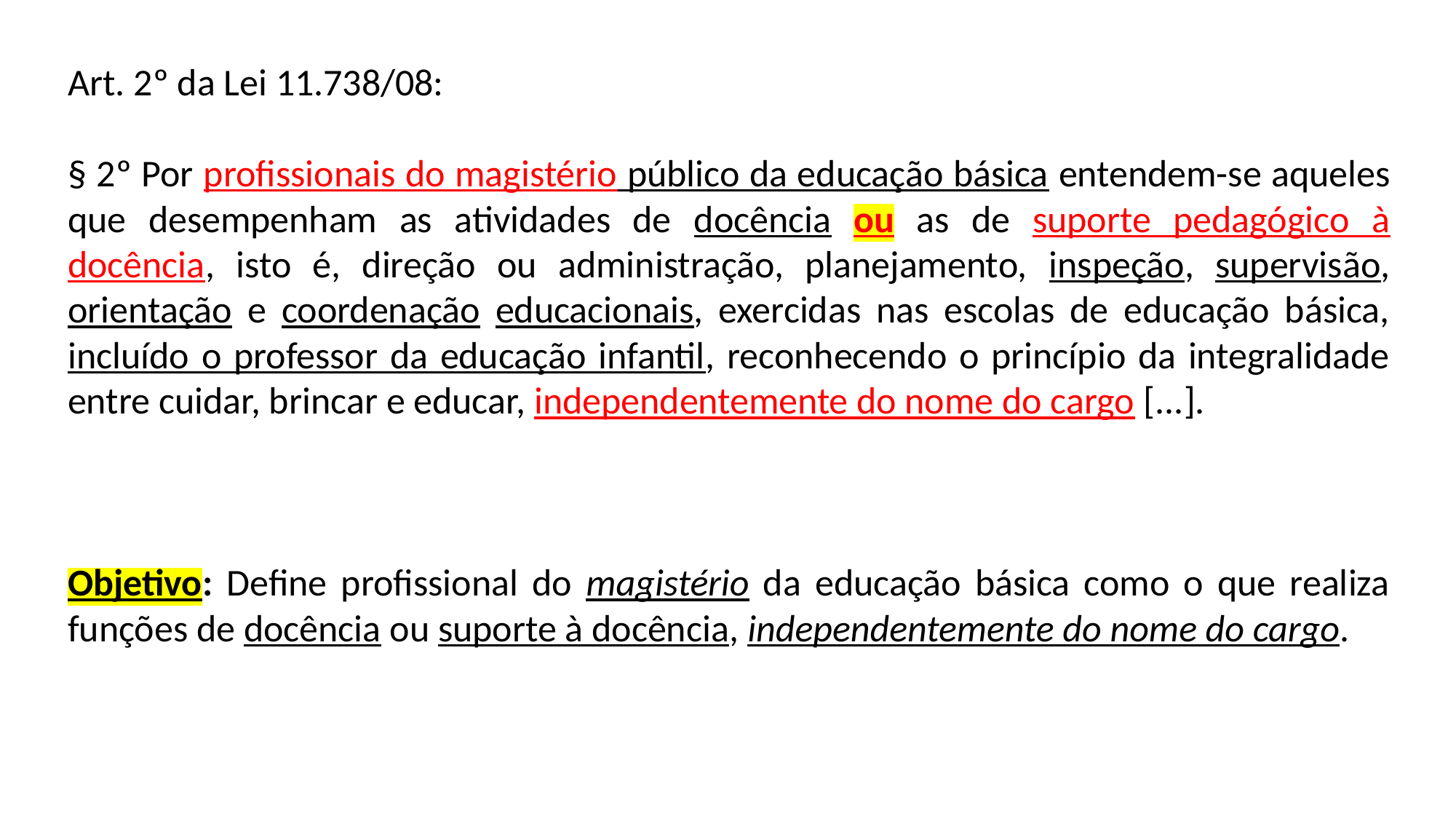

Art. 2º da Lei 11.738/08:

§ 2º Por profissionais do magistério público da educação básica entendem-se aqueles que desempenham as atividades de docência ou as de suporte pedagógico à docência, isto é, direção ou administração, planejamento, inspeção, supervisão, orientação e coordenação educacionais, exercidas nas escolas de educação básica, incluído o professor da educação infantil, reconhecendo o princípio da integralidade entre cuidar, brincar e educar, independentemente do nome do cargo [...].

Objetivo: Define profissional do magistério da educação básica como o que realiza funções de docência ou suporte à docência, independentemente do nome do cargo.